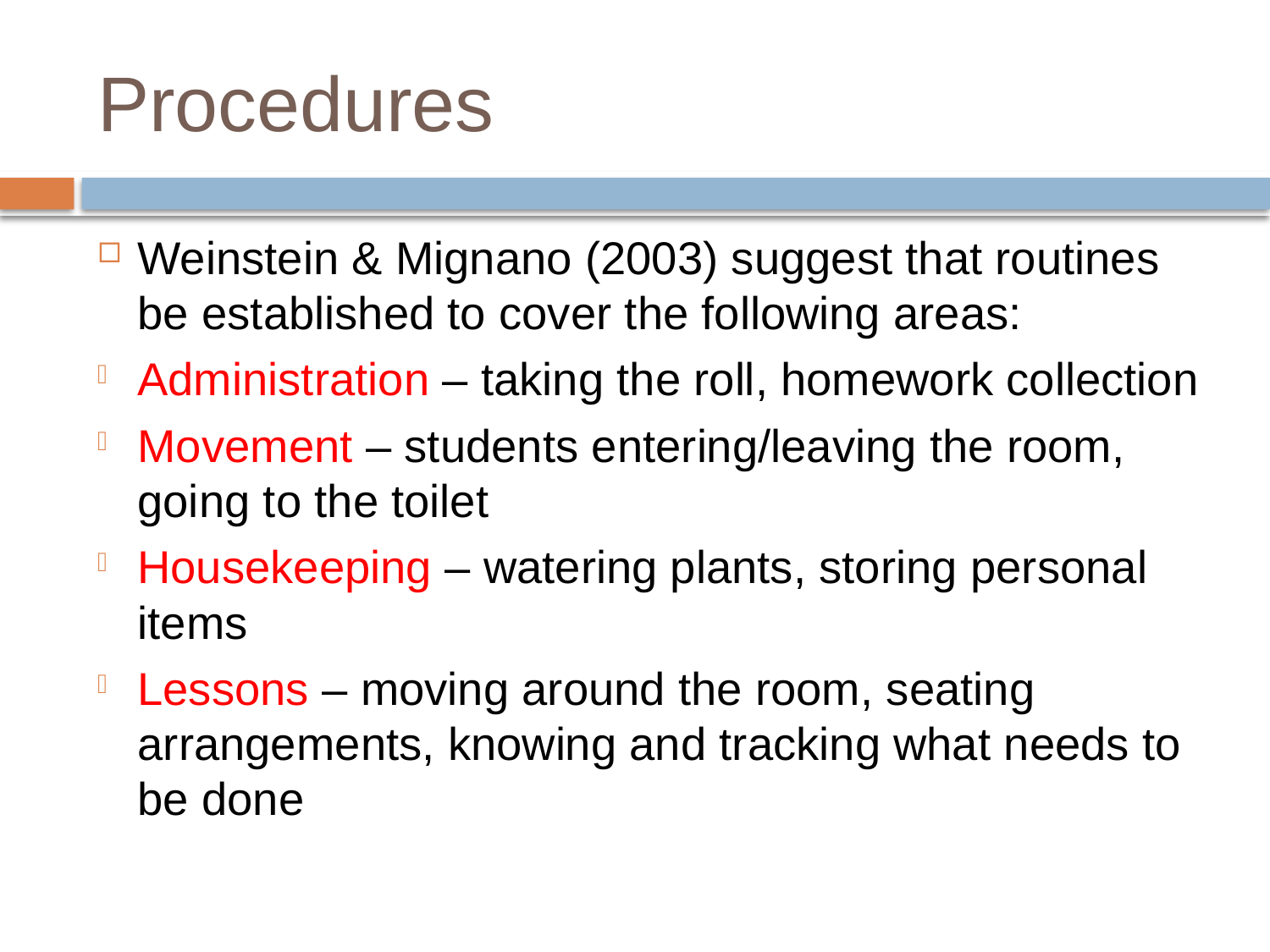

# Procedures
Weinstein & Mignano (2003) suggest that routines be established to cover the following areas:
Administration – taking the roll, homework collection
Movement – students entering/leaving the room, going to the toilet
Housekeeping – watering plants, storing personal items
Lessons – moving around the room, seating arrangements, knowing and tracking what needs to be done